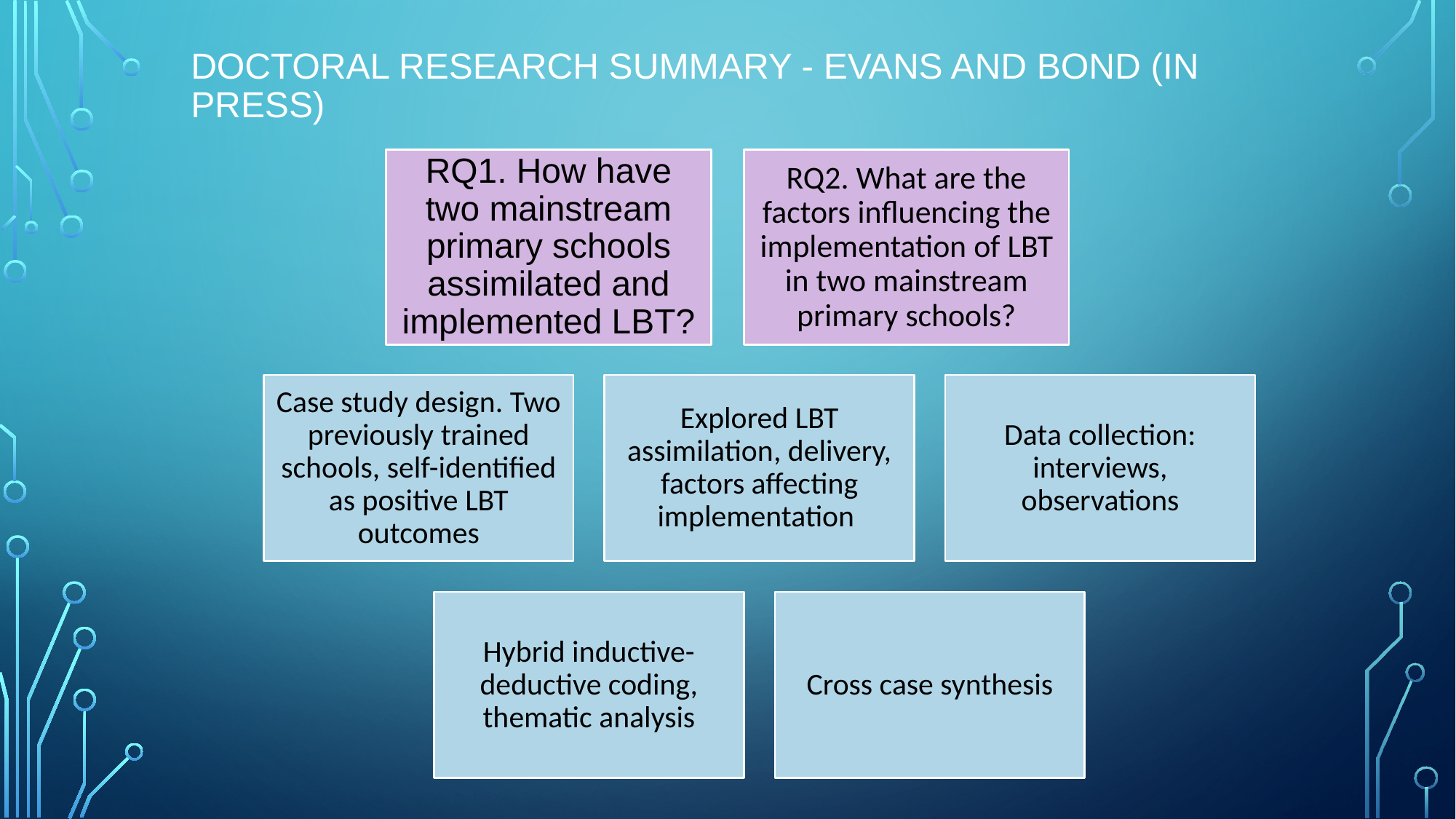

# Doctoral research summary - Evans and Bond (in press)
RQ1. How have two mainstream primary schools assimilated and implemented LBT?
RQ2. What are the factors influencing the implementation of LBT in two mainstream primary schools?
Case study design. Two previously trained schools, self-identified as positive LBT outcomes
Explored LBT assimilation, delivery, factors affecting implementation
Data collection: interviews, observations
Hybrid inductive-deductive coding, thematic analysis
Cross case synthesis